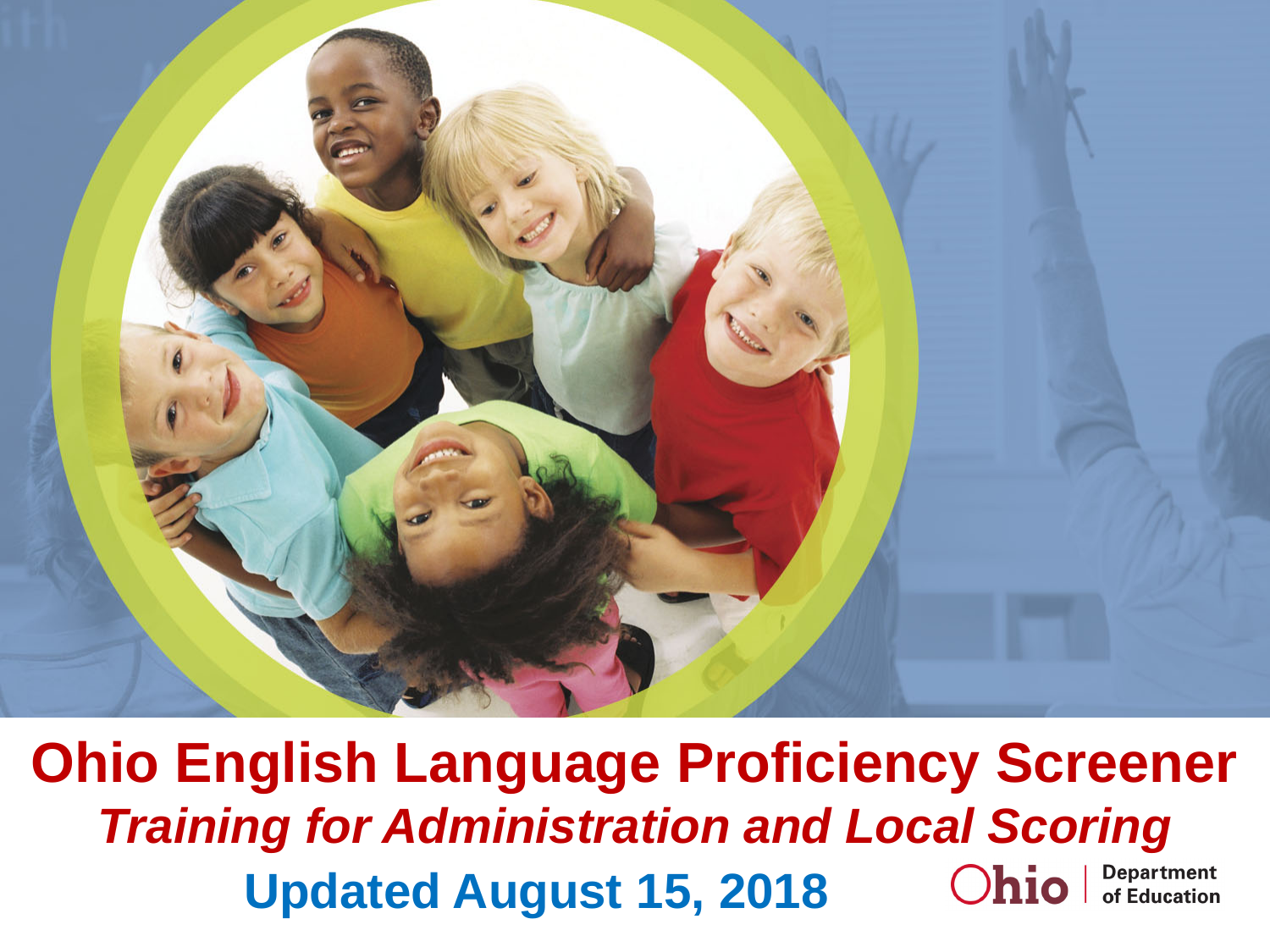

# Ohio English Language Proficiency Screener Training for Administration and Local Scoring
Updated August 15, 2018